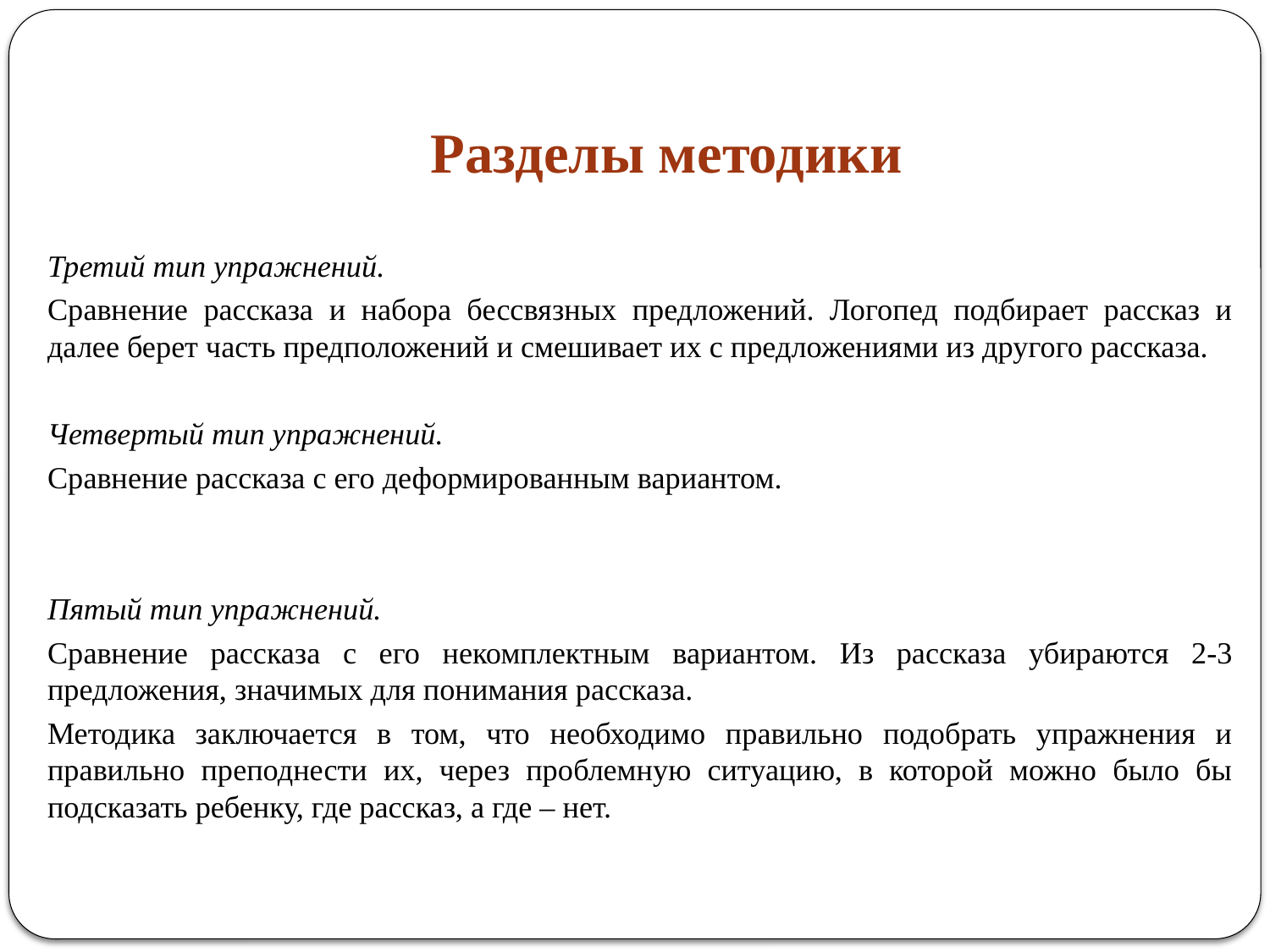

# Разделы методики

Третий тип упражнений.
Сравнение рассказа и набора бессвязных предложений. Логопед подбирает рассказ и далее берет часть предположений и смешивает их с предложениями из другого рассказа.

Четвертый тип упражнений.
Сравнение рассказа с его деформированным вариантом.

Пятый тип упражнений.
Сравнение рассказа с его некомплектным вариантом. Из рассказа убираются 2-3 предложения, значимых для понимания рассказа.
Методика заключается в том, что необходимо правильно подобрать упражнения и правильно преподнести их, через проблемную ситуацию, в которой можно было бы подсказать ребенку, где рассказ, а где – нет.